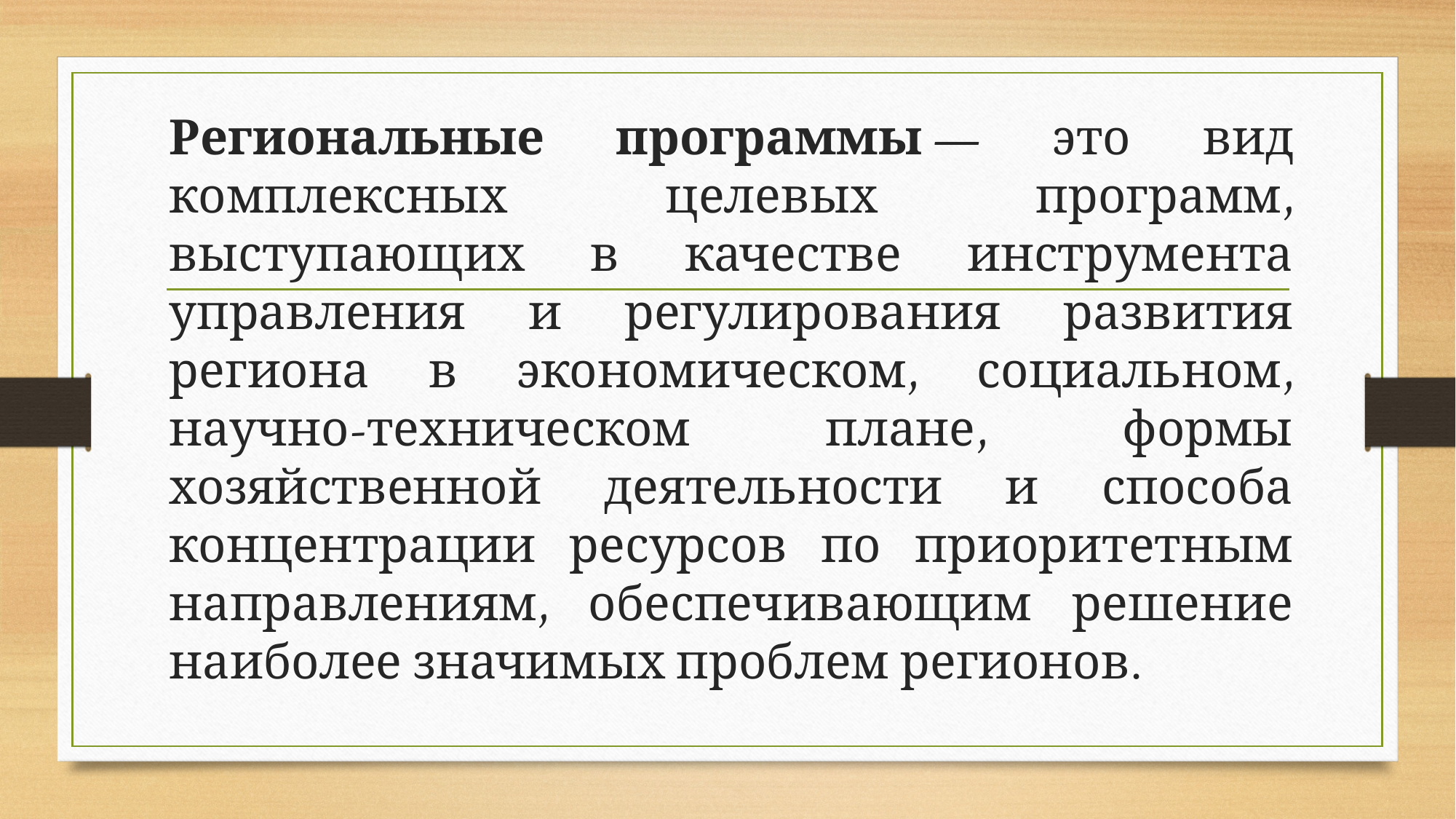

Региональные программы — это вид комплексных целевых программ, выступающих в качестве инструмента управления и регулирования развития региона в экономическом, социальном, научно-техническом плане, формы хозяйственной деятельности и способа концентрации ресурсов по приоритетным направлениям, обеспечивающим решение наиболее значимых проблем регионов.